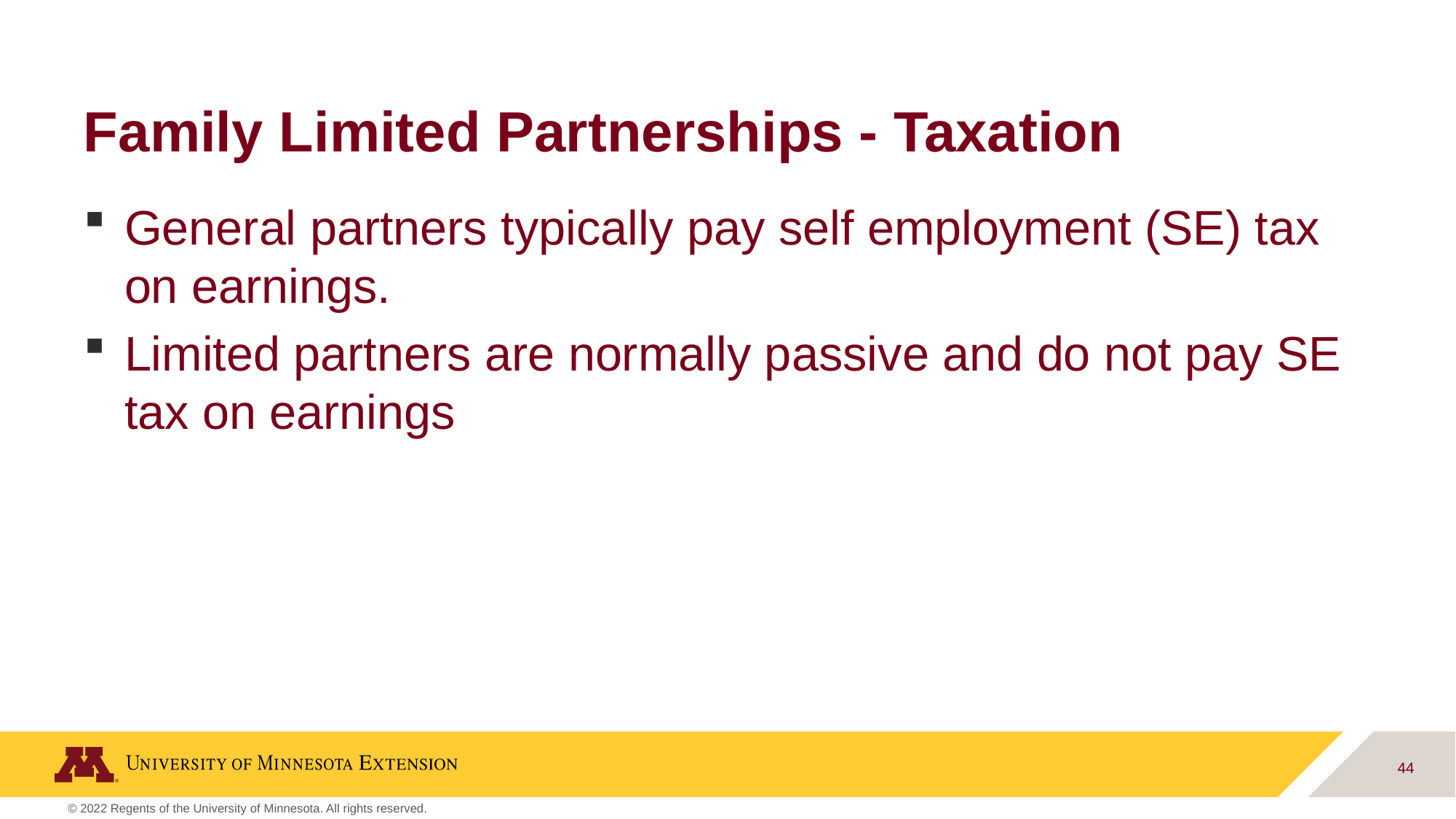

# Family Limited Partnerships - Taxation
General partners typically pay self employment (SE) tax on earnings.
Limited partners are normally passive and do not pay SE tax on earnings